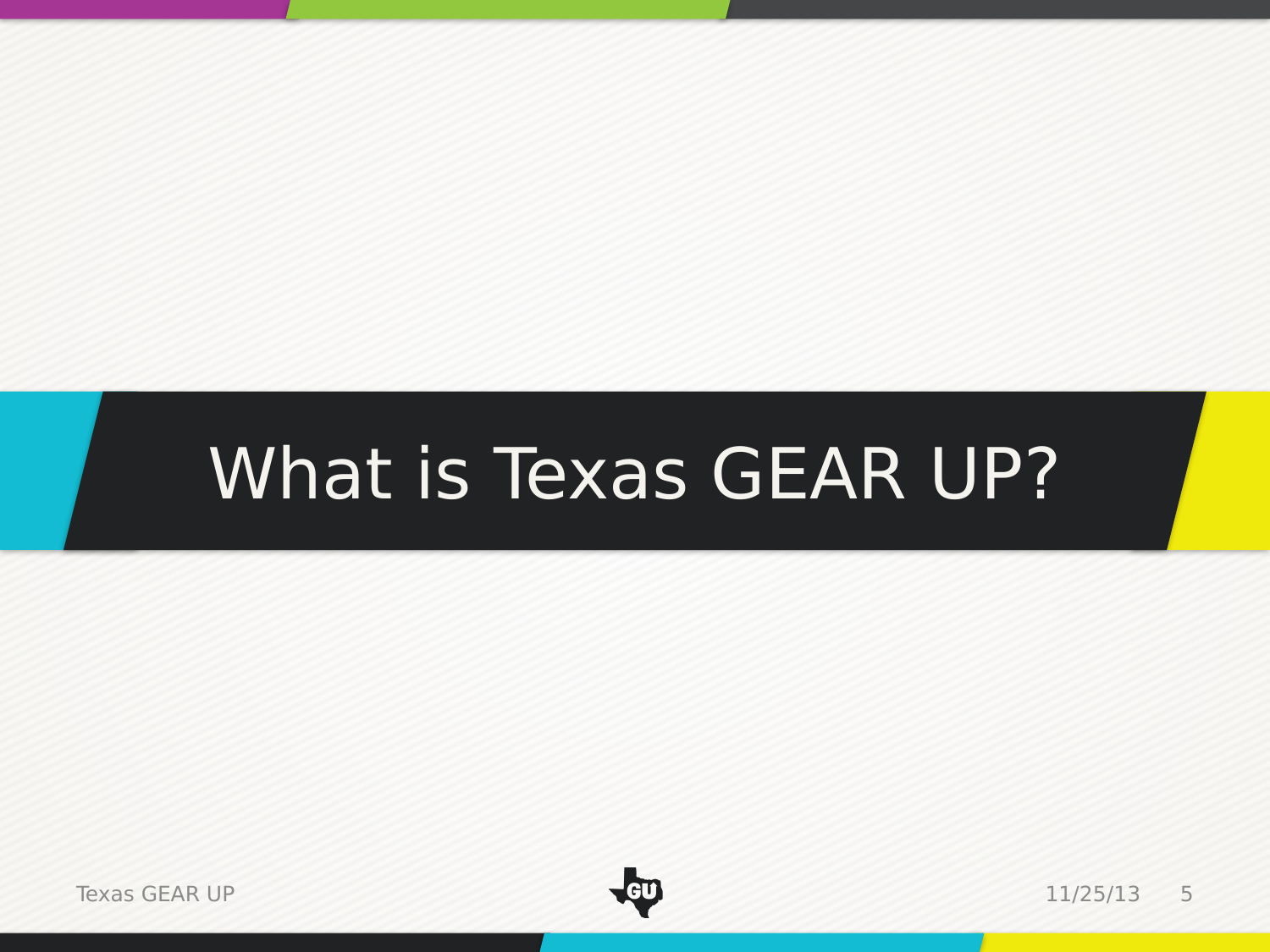

What is Texas GEAR UP?
11/25/13
5
Texas GEAR UP